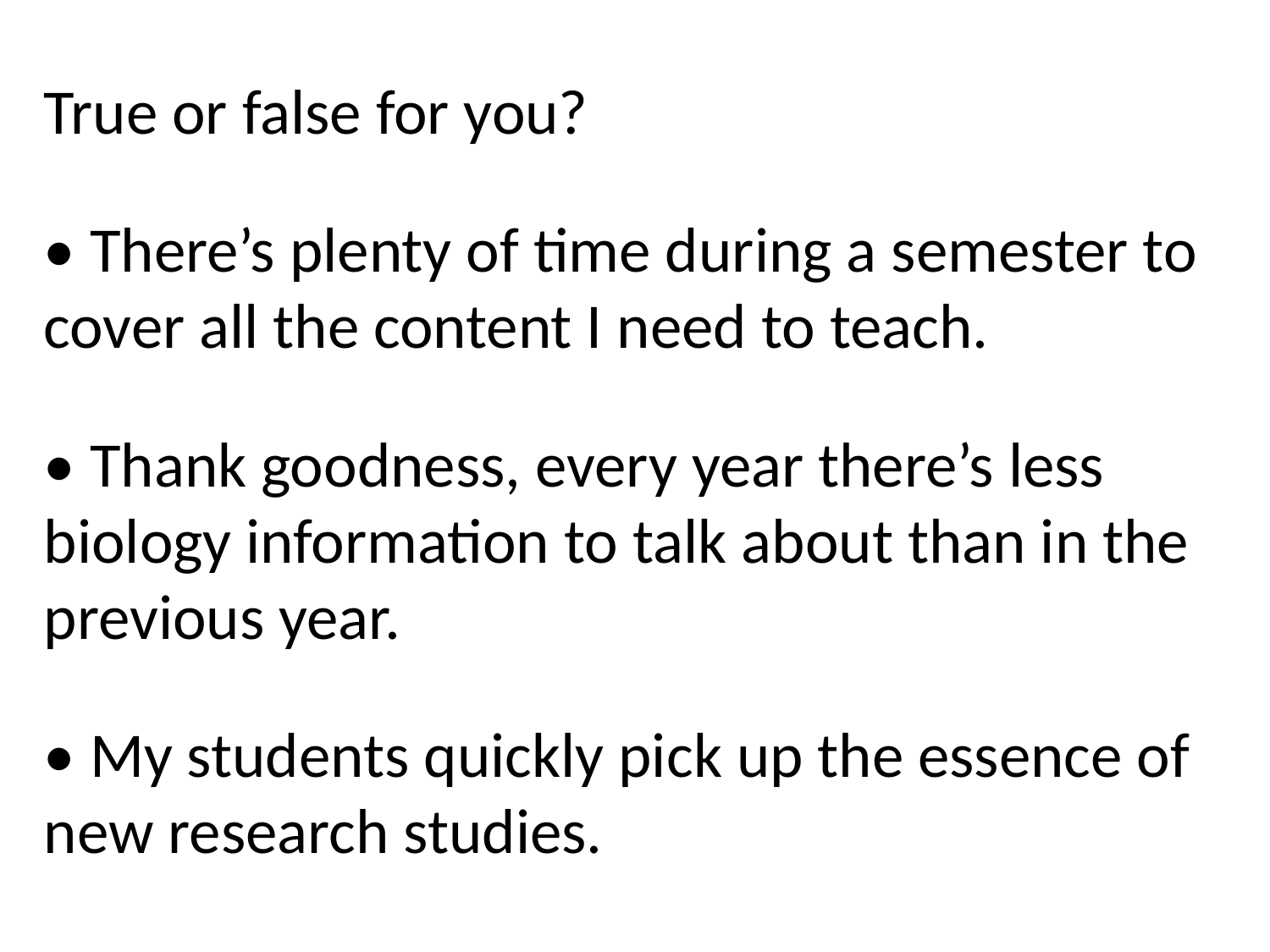

#
True or false for you?

• There’s plenty of time during a semester to cover all the content I need to teach.

• Thank goodness, every year there’s less biology information to talk about than in the previous year.

• My students quickly pick up the essence of new research studies.